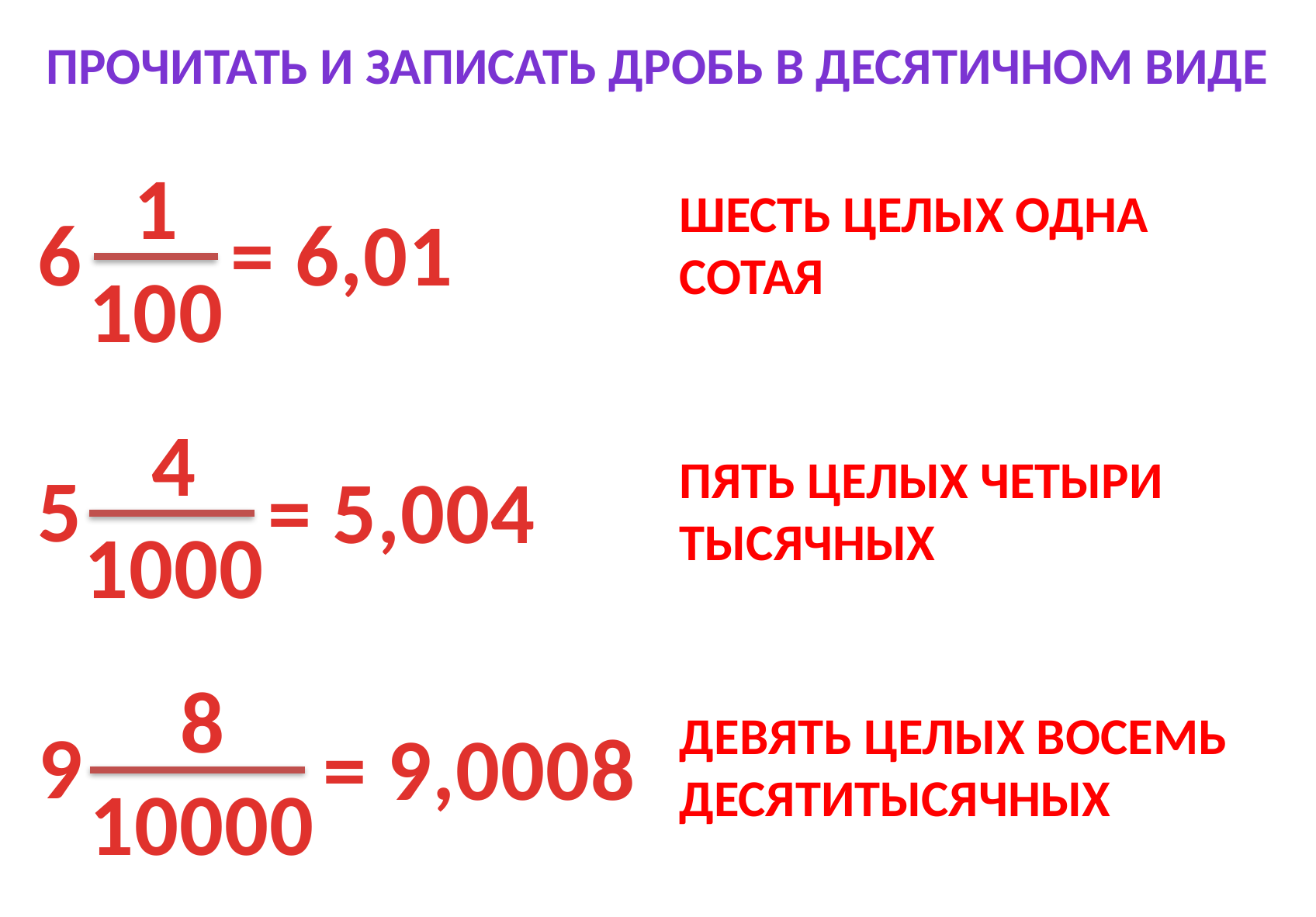

ПРОЧИТАТЬ И ЗАПИСАТЬ ДРОБЬ В ДЕСЯТИЧНОМ ВИДЕ
1
6
100
# ШЕСТЬ ЦЕЛЫХ ОДНА СОТАЯ
= 6,01
4
5
1000
ПЯТЬ ЦЕЛЫХ ЧЕТЫРИ ТЫСЯЧНЫХ
= 5,004
8
9
10000
ДЕВЯТЬ ЦЕЛЫХ ВОСЕМЬ ДЕСЯТИТЫСЯЧНЫХ
= 9,0008